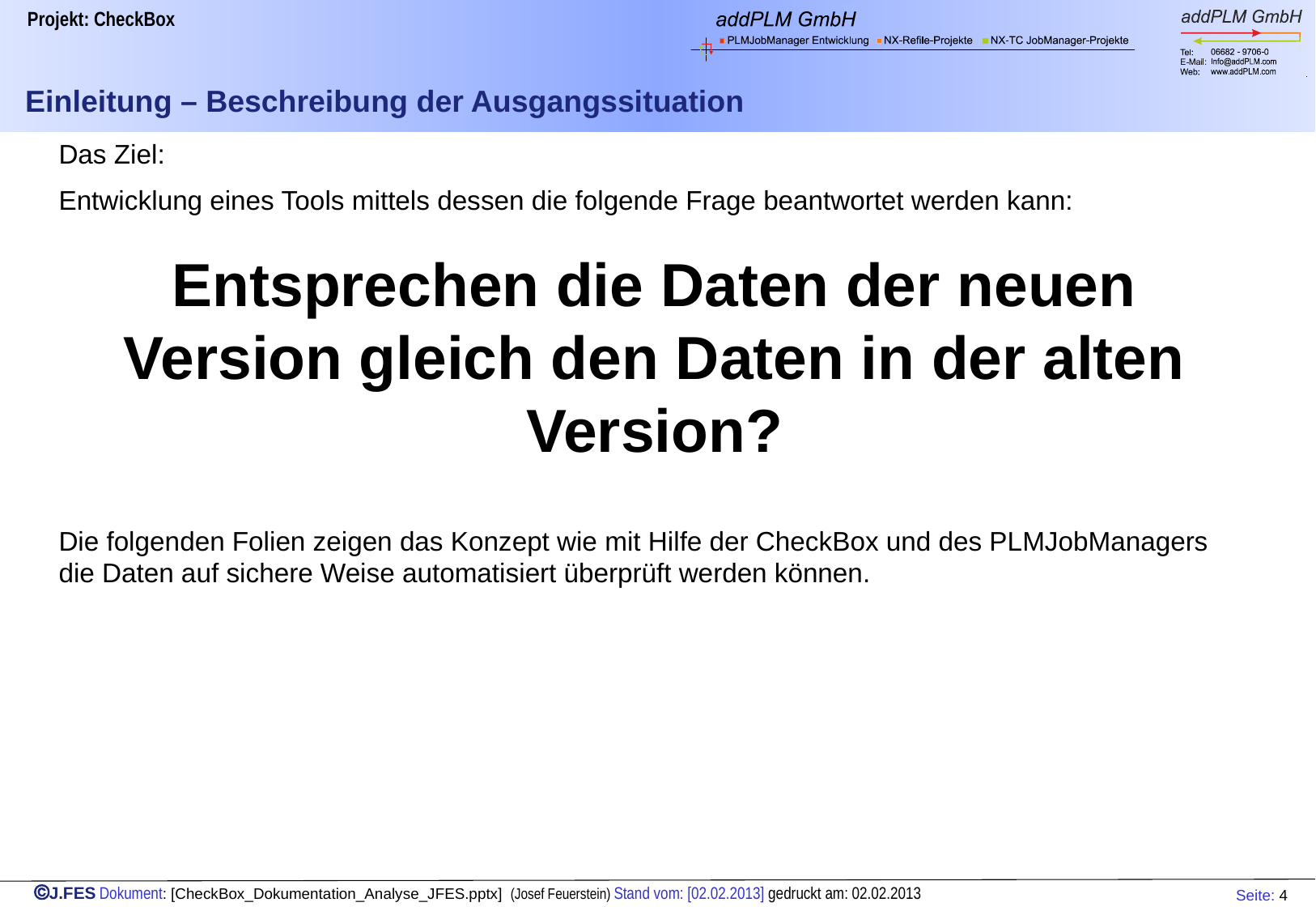

# Einleitung – Beschreibung der Ausgangssituation
Das Ziel:
Entwicklung eines Tools mittels dessen die folgende Frage beantwortet werden kann:
Entsprechen die Daten der neuen Version gleich den Daten in der alten Version?

Die folgenden Folien zeigen das Konzept wie mit Hilfe der CheckBox und des PLMJobManagers die Daten auf sichere Weise automatisiert überprüft werden können.